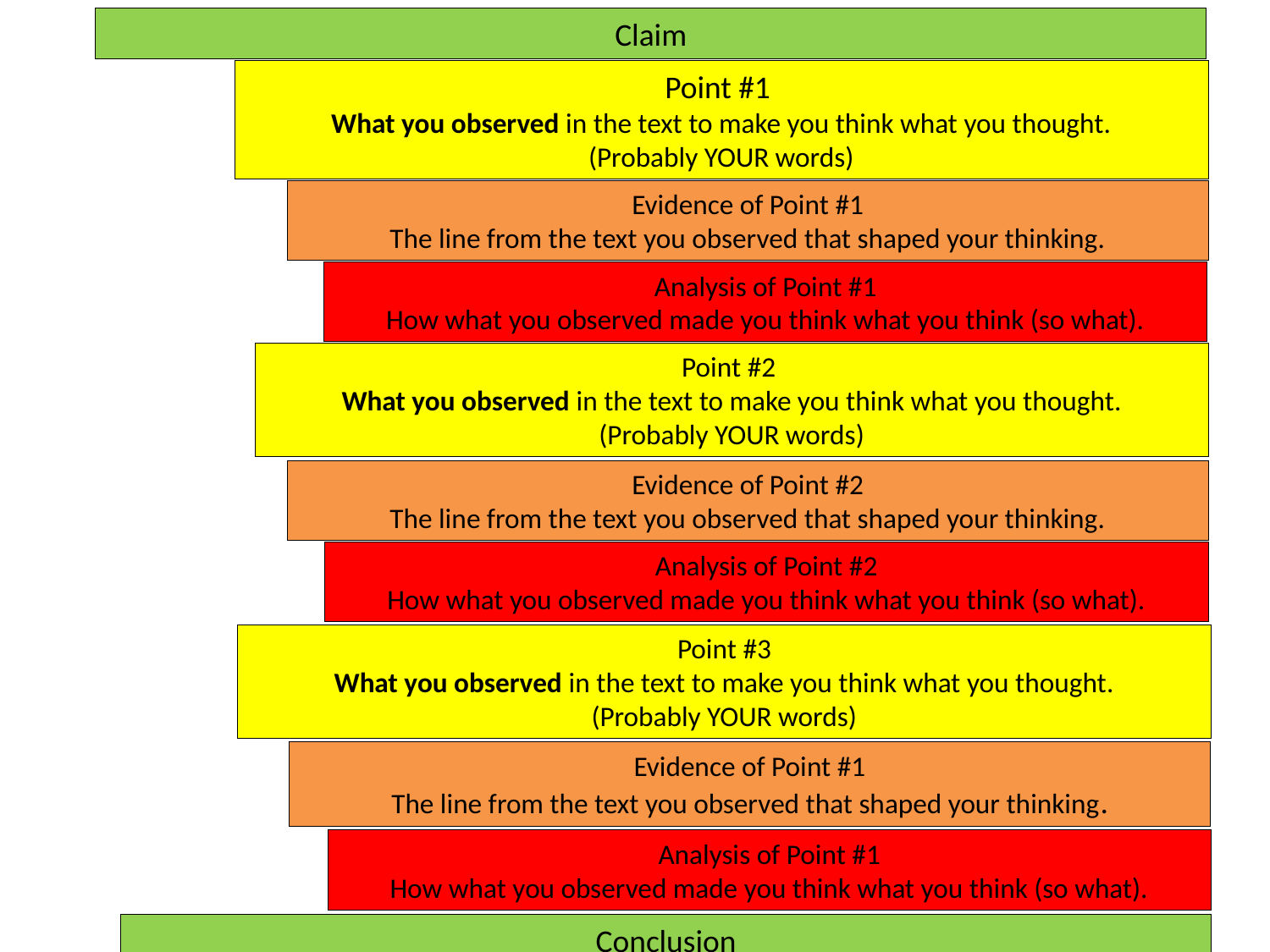

Claim
Point #1
What you observed in the text to make you think what you thought.
(Probably YOUR words)
Evidence of Point #1
The line from the text you observed that shaped your thinking.
Analysis of Point #1
How what you observed made you think what you think (so what).
Point #2
What you observed in the text to make you think what you thought.
(Probably YOUR words)
Evidence of Point #2
The line from the text you observed that shaped your thinking.
Analysis of Point #2
How what you observed made you think what you think (so what).
Point #3
What you observed in the text to make you think what you thought.
(Probably YOUR words)
Evidence of Point #1
The line from the text you observed that shaped your thinking.
Analysis of Point #1
How what you observed made you think what you think (so what).
Conclusion